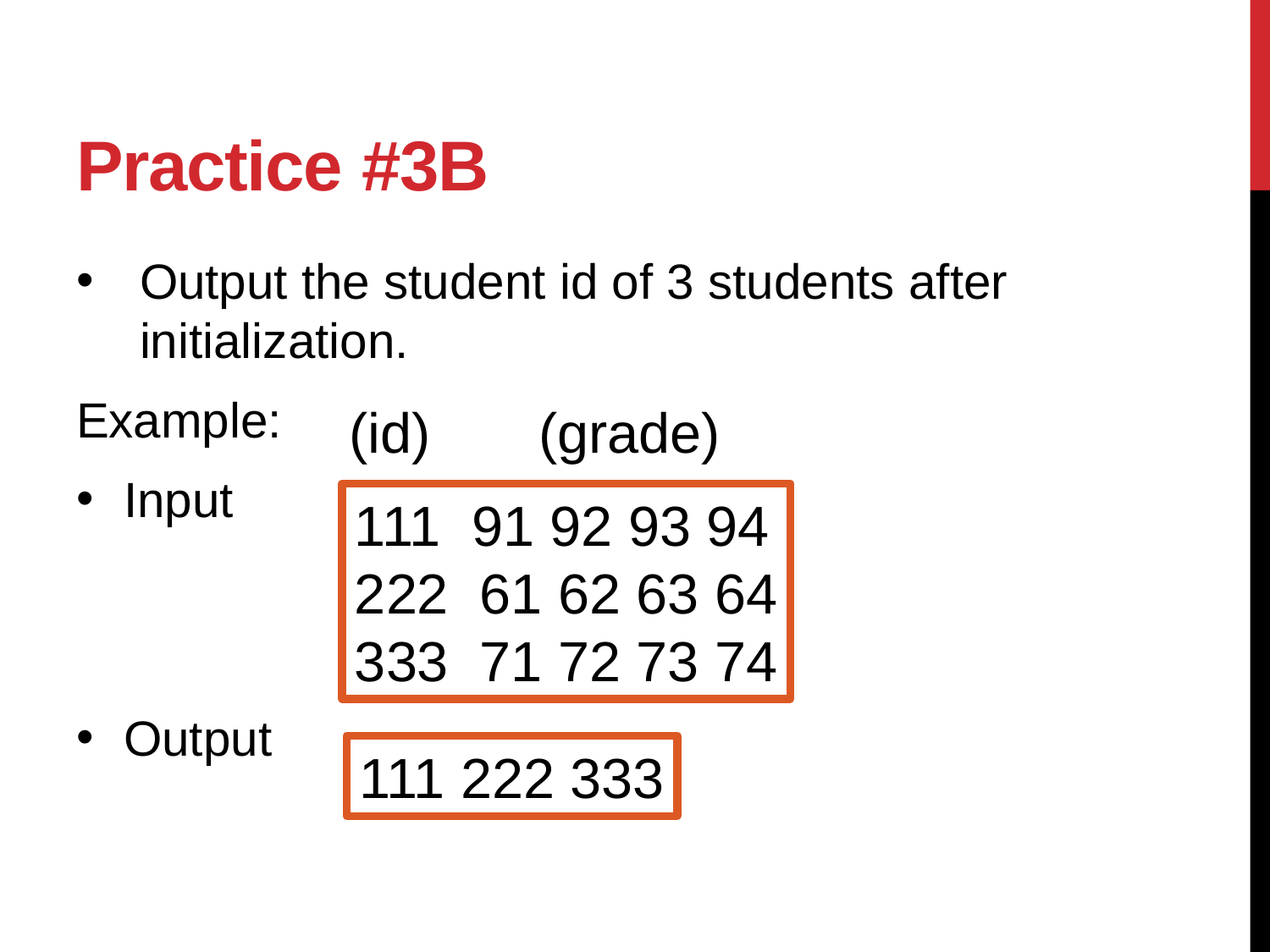

# Practice #3b
Output the student id of 3 students after initialization.
Example:
Input

Output
(id)	    (grade)
111  91 92 93 94
222  61 62 63 64
333  71 72 73 74
111 222 333